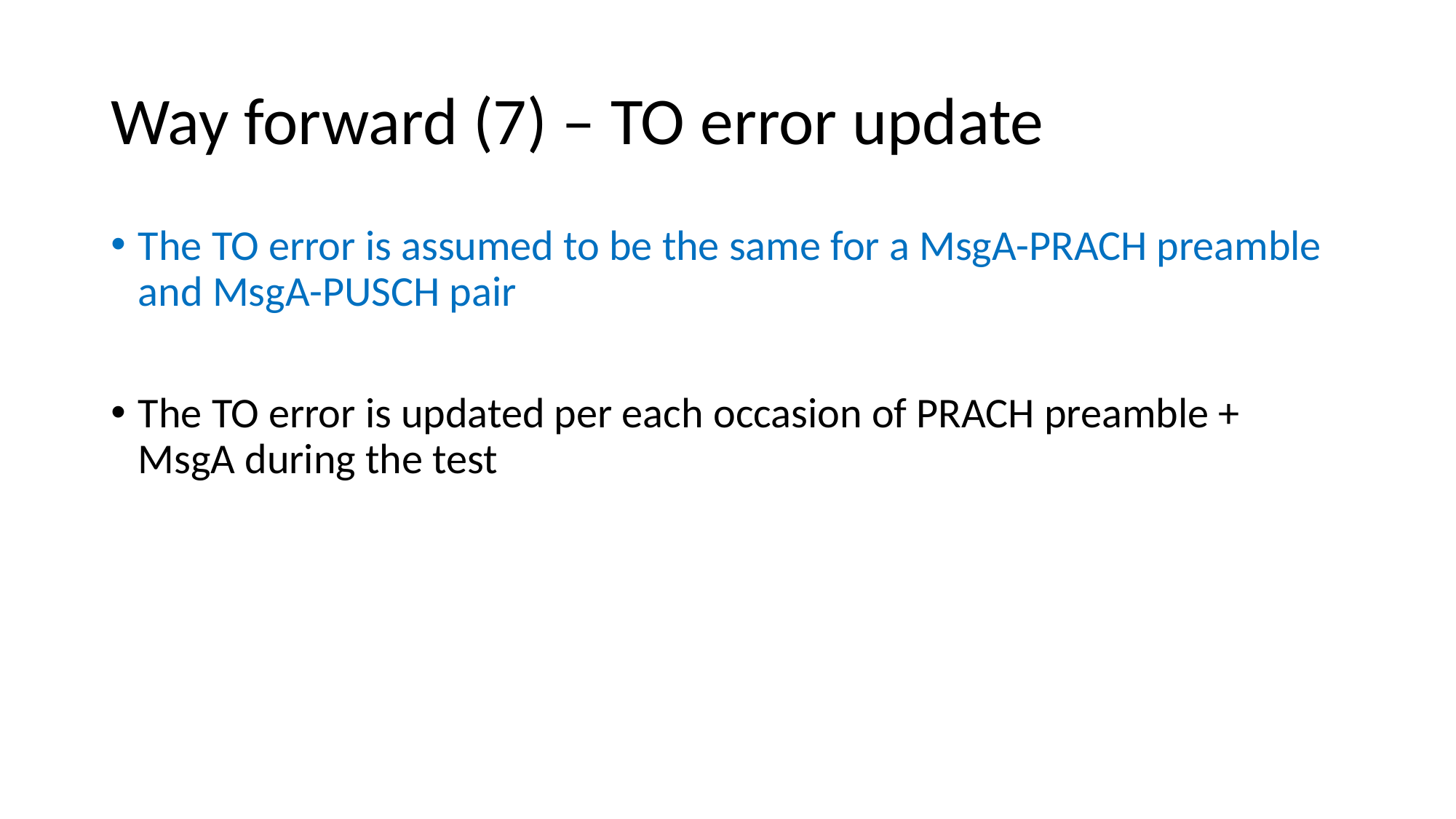

# Way forward (7) – TO error update
The TO error is assumed to be the same for a MsgA-PRACH preamble and MsgA-PUSCH pair

The TO error is updated per each occasion of PRACH preamble + MsgA during the test